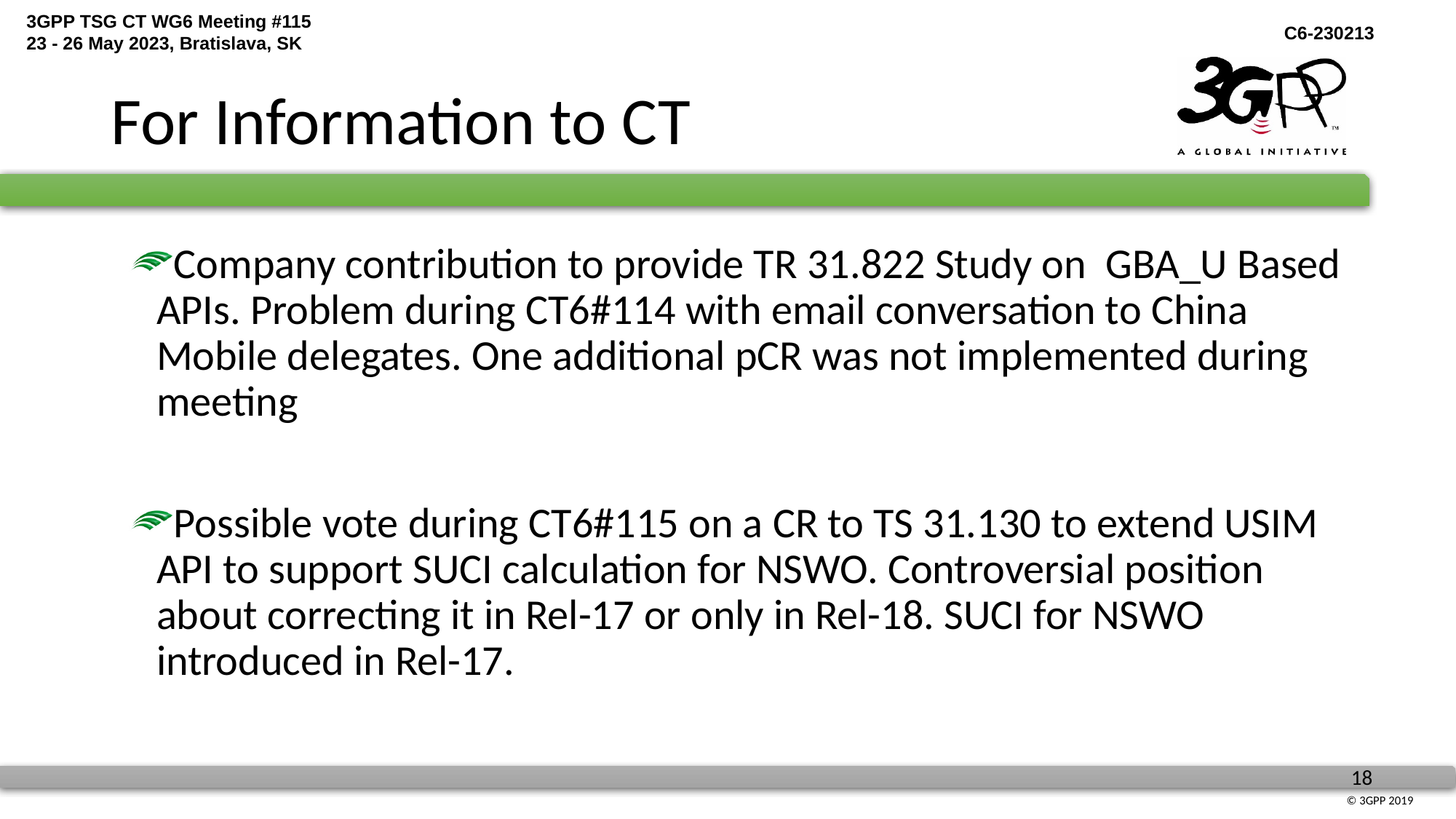

# For Information to CT

Company contribution to provide TR 31.822 Study on  GBA_U Based APIs. Problem during CT6#114 with email conversation to China Mobile delegates. One additional pCR was not implemented during meeting

Possible vote during CT6#115 on a CR to TS 31.130 to extend USIM API to support SUCI calculation for NSWO. Controversial position about correcting it in Rel-17 or only in Rel-18. SUCI for NSWO introduced in Rel-17.